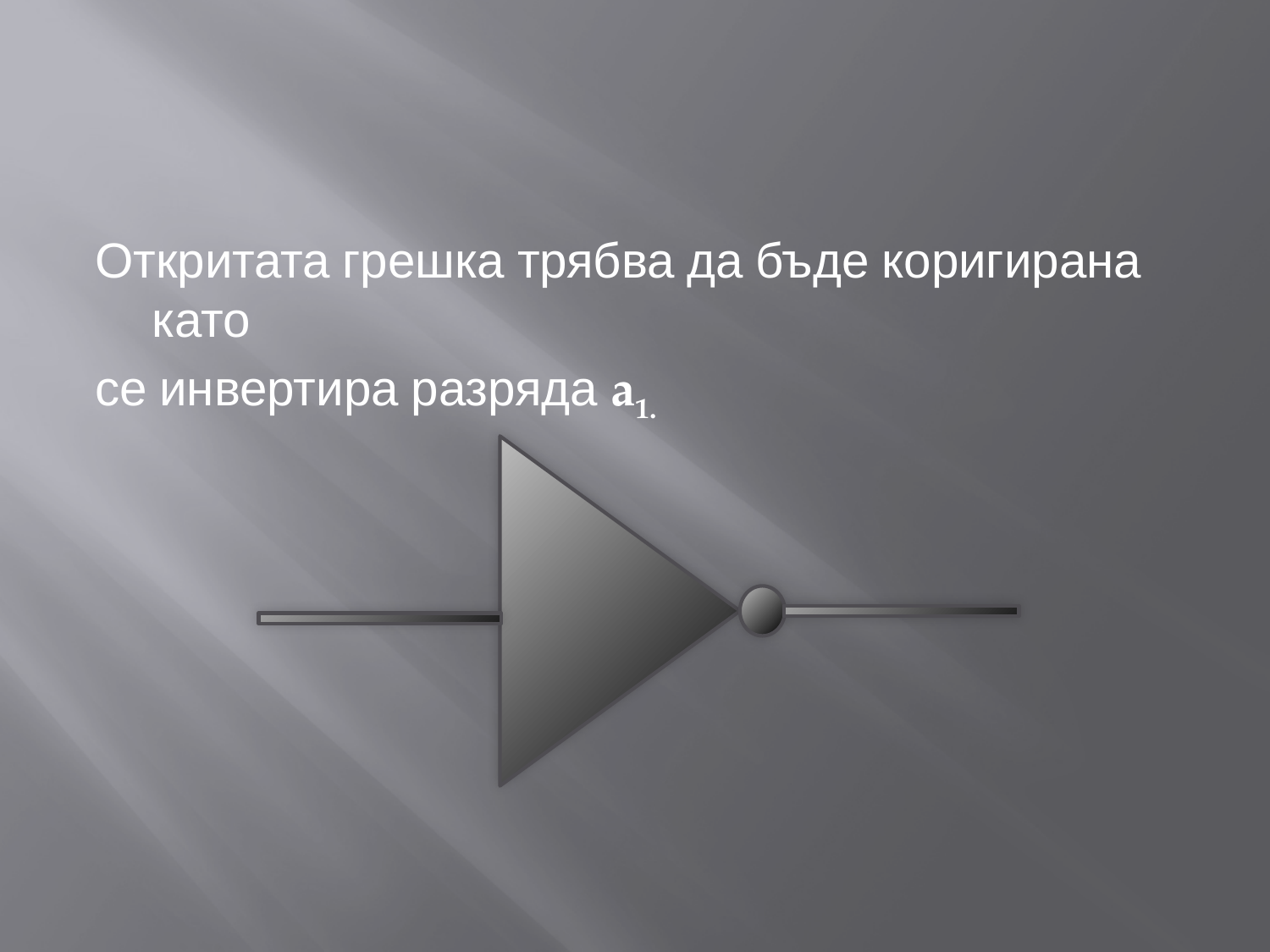

Откритата грешка трябва да бъде коригирана като
се инвертира разряда a1.